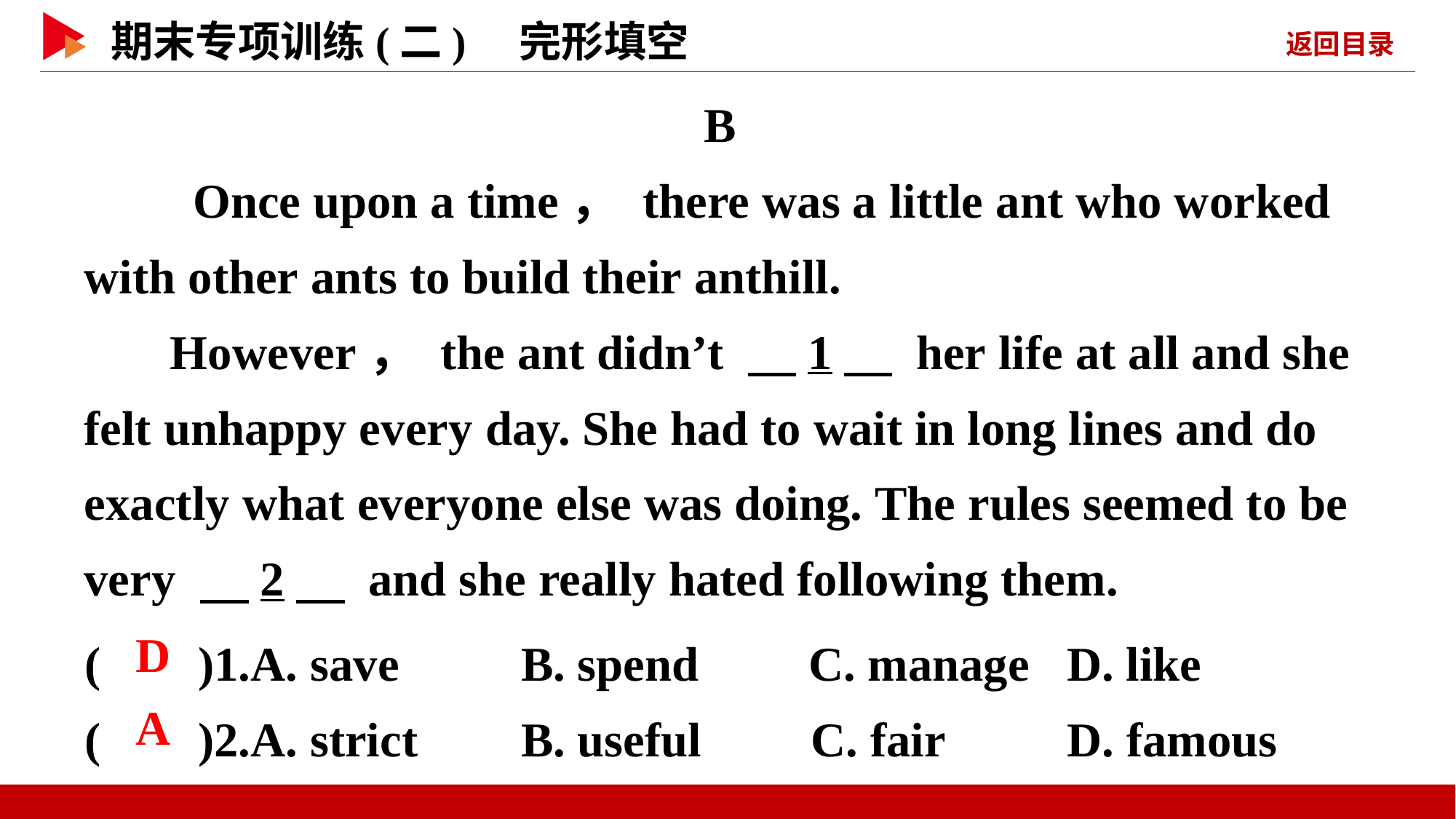

B
　　Once upon a time， there was a little ant who worked with other ants to build their anthill.
However， the ant didn’t 　1　 her life at all and she felt unhappy every day. She had to wait in long lines and do exactly what everyone else was doing. The rules seemed to be very 　2　 and she really hated following them.
(        )1.A. save  	B. spend         C. manage	D. like
(        )2.A. strict	B. useful         C. fair	         D. famous
   D
   A